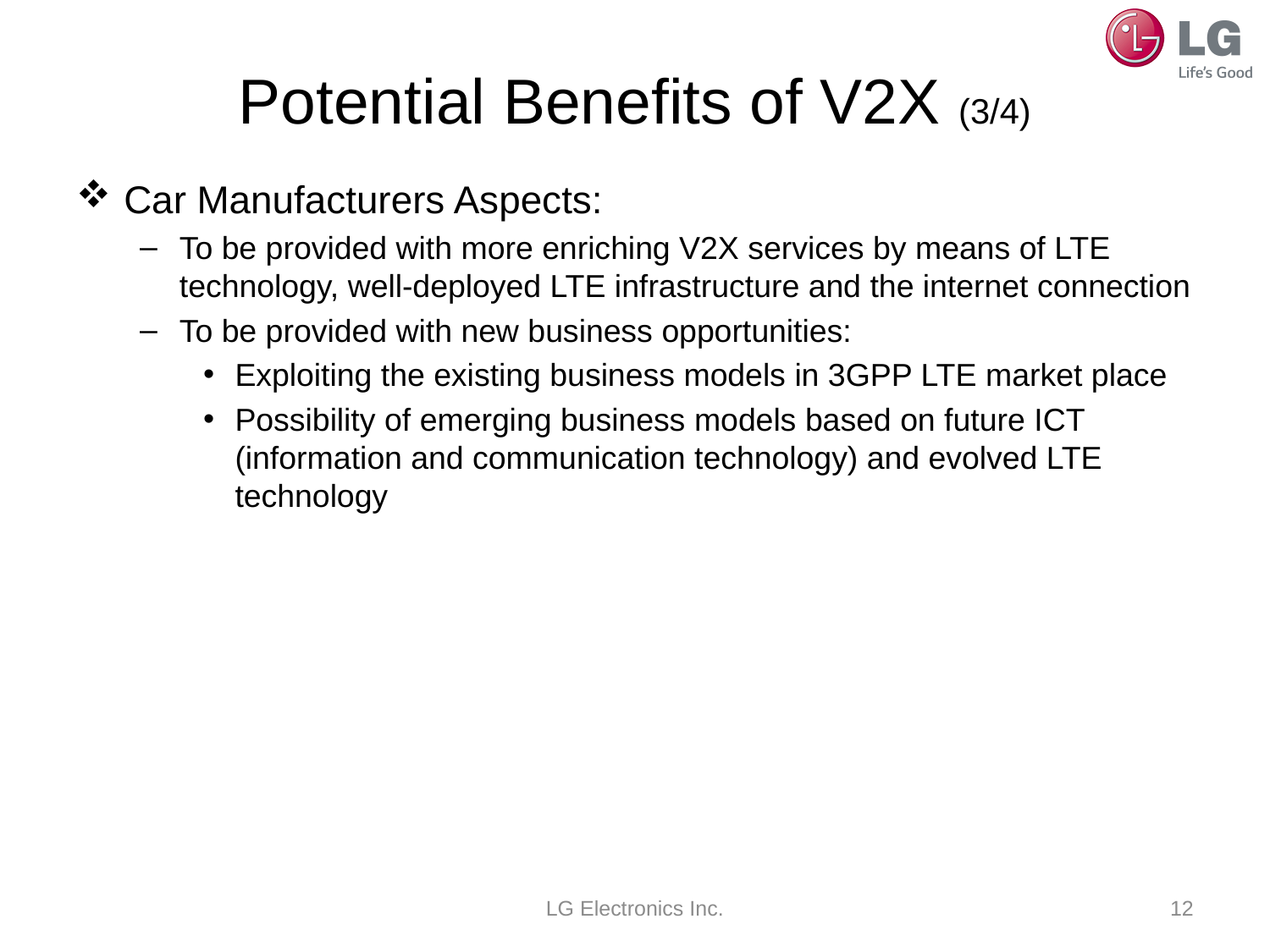

# Potential Benefits of V2X (3/4)
Car Manufacturers Aspects:
To be provided with more enriching V2X services by means of LTE technology, well-deployed LTE infrastructure and the internet connection
To be provided with new business opportunities:
Exploiting the existing business models in 3GPP LTE market place
Possibility of emerging business models based on future ICT (information and communication technology) and evolved LTE technology

LG Electronics Inc.
12